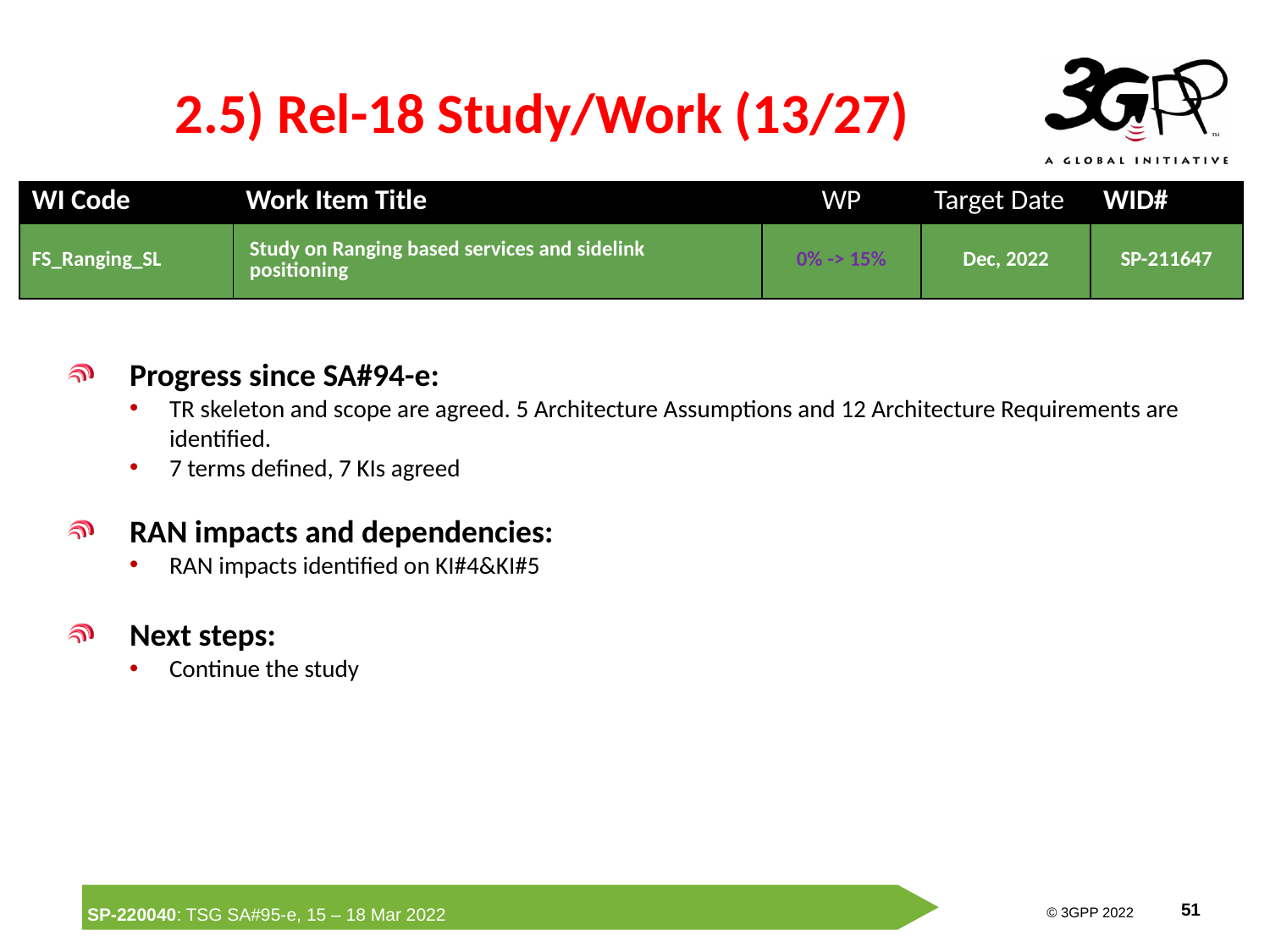

# 2.5) Rel-18 Study/Work (13/27)
| WI Code | Work Item Title | WP | Target Date | WID# |
| --- | --- | --- | --- | --- |
| FS\_Ranging\_SL | Study on Ranging based services and sidelink positioning | 0% -> 15% | Dec, 2022 | SP-211647 |
Progress since SA#94-e:
TR skeleton and scope are agreed. 5 Architecture Assumptions and 12 Architecture Requirements are identified.
7 terms defined, 7 KIs agreed

RAN impacts and dependencies:
RAN impacts identified on KI#4&KI#5

Next steps:
Continue the study